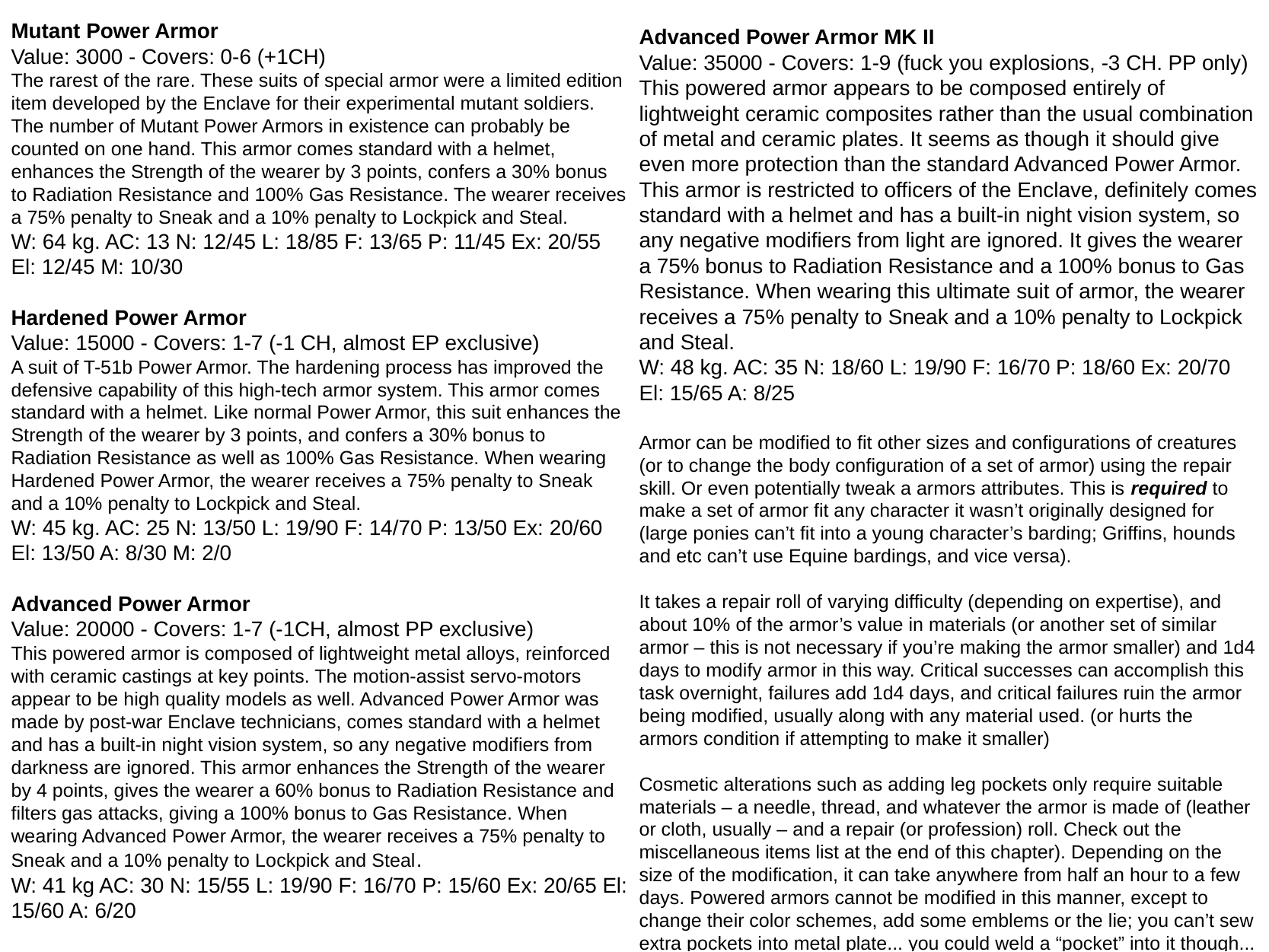

Mutant Power Armor
Value: 3000 - Covers: 0-6 (+1CH)
The rarest of the rare. These suits of special armor were a limited edition item developed by the Enclave for their experimental mutant soldiers. The number of Mutant Power Armors in existence can probably be counted on one hand. This armor comes standard with a helmet, enhances the Strength of the wearer by 3 points, confers a 30% bonus to Radiation Resistance and 100% Gas Resistance. The wearer receives a 75% penalty to Sneak and a 10% penalty to Lockpick and Steal.
W: 64 kg. AC: 13 N: 12/45 L: 18/85 F: 13/65 P: 11/45 Ex: 20/55 El: 12/45 M: 10/30

Hardened Power Armor
Value: 15000 - Covers: 1-7 (-1 CH, almost EP exclusive)
A suit of T-51b Power Armor. The hardening process has improved the defensive capability of this high-tech armor system. This armor comes standard with a helmet. Like normal Power Armor, this suit enhances the Strength of the wearer by 3 points, and confers a 30% bonus to Radiation Resistance as well as 100% Gas Resistance. When wearing Hardened Power Armor, the wearer receives a 75% penalty to Sneak and a 10% penalty to Lockpick and Steal.
W: 45 kg. AC: 25 N: 13/50 L: 19/90 F: 14/70 P: 13/50 Ex: 20/60 El: 13/50 A: 8/30 M: 2/0

Advanced Power Armor
Value: 20000 - Covers: 1-7 (-1CH, almost PP exclusive)
This powered armor is composed of lightweight metal alloys, reinforced with ceramic castings at key points. The motion-assist servo-motors appear to be high quality models as well. Advanced Power Armor was made by post-war Enclave technicians, comes standard with a helmet and has a built-in night vision system, so any negative modifiers from darkness are ignored. This armor enhances the Strength of the wearer by 4 points, gives the wearer a 60% bonus to Radiation Resistance and filters gas attacks, giving a 100% bonus to Gas Resistance. When wearing Advanced Power Armor, the wearer receives a 75% penalty to Sneak and a 10% penalty to Lockpick and Steal.
W: 41 kg AC: 30 N: 15/55 L: 19/90 F: 16/70 P: 15/60 Ex: 20/65 El: 15/60 A: 6/20

Advanced Power Armor MK II
Value: 35000 - Covers: 1-9 (fuck you explosions, -3 CH. PP only)
This powered armor appears to be composed entirely of lightweight ceramic composites rather than the usual combination of metal and ceramic plates. It seems as though it should give even more protection than the standard Advanced Power Armor. This armor is restricted to officers of the Enclave, definitely comes standard with a helmet and has a built-in night vision system, so any negative modifiers from light are ignored. It gives the wearer a 75% bonus to Radiation Resistance and a 100% bonus to Gas Resistance. When wearing this ultimate suit of armor, the wearer receives a 75% penalty to Sneak and a 10% penalty to Lockpick and Steal.
W: 48 kg. AC: 35 N: 18/60 L: 19/90 F: 16/70 P: 18/60 Ex: 20/70 El: 15/65 A: 8/25

Armor can be modified to fit other sizes and configurations of creatures (or to change the body configuration of a set of armor) using the repair skill. Or even potentially tweak a armors attributes. This is required to make a set of armor fit any character it wasn’t originally designed for (large ponies can’t fit into a young character’s barding; Griffins, hounds and etc can’t use Equine bardings, and vice versa).

It takes a repair roll of varying difficulty (depending on expertise), and about 10% of the armor’s value in materials (or another set of similar armor – this is not necessary if you’re making the armor smaller) and 1d4 days to modify armor in this way. Critical successes can accomplish this task overnight, failures add 1d4 days, and critical failures ruin the armor being modified, usually along with any material used. (or hurts the armors condition if attempting to make it smaller)

Cosmetic alterations such as adding leg pockets only require suitable materials – a needle, thread, and whatever the armor is made of (leather or cloth, usually – and a repair (or profession) roll. Check out the miscellaneous items list at the end of this chapter). Depending on the size of the modification, it can take anywhere from half an hour to a few days. Powered armors cannot be modified in this manner, except to
change their color schemes, add some emblems or the lie; you can’t sew extra pockets into metal plate... you could weld a “pocket” into it though...